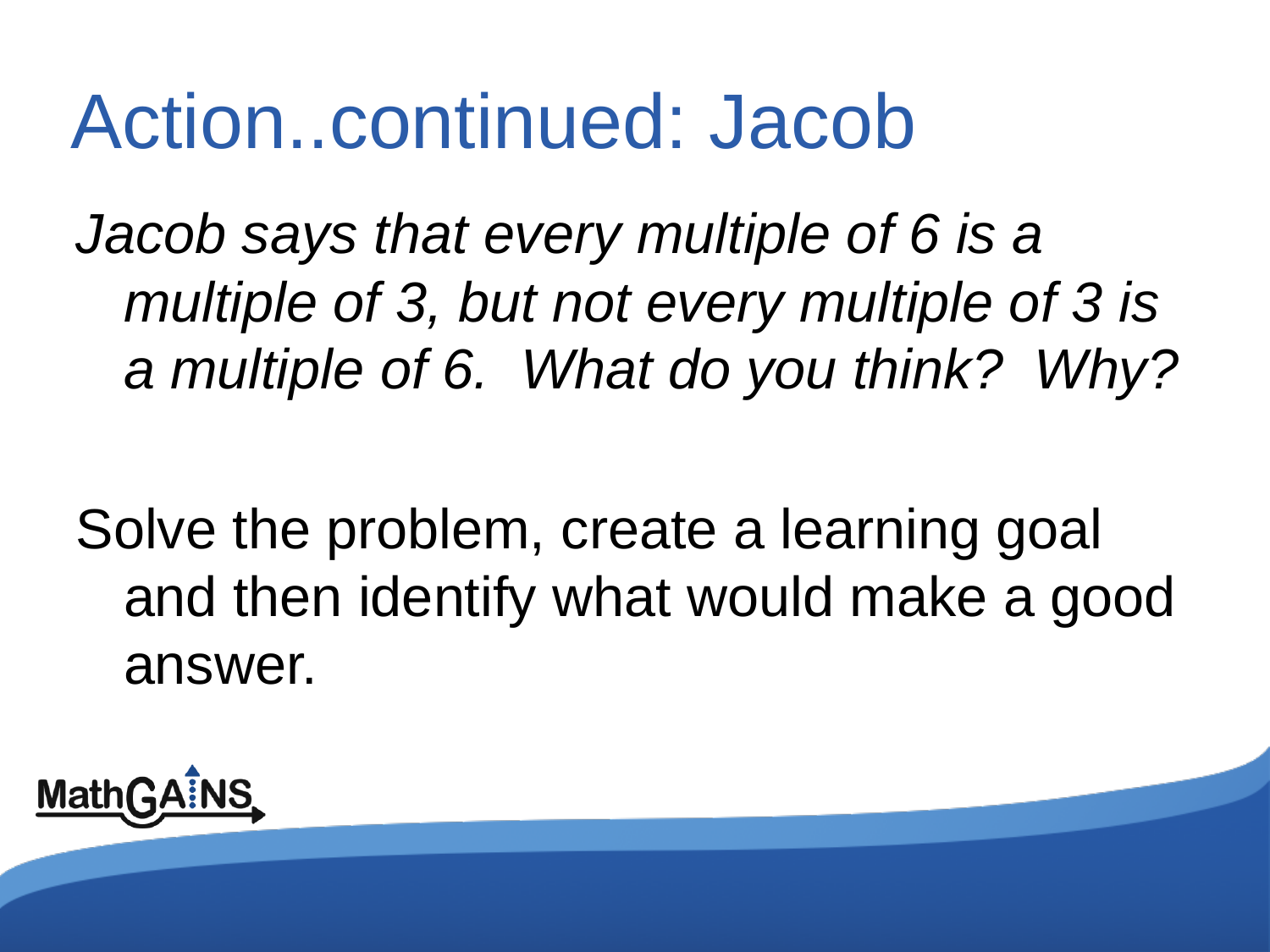

# Action..continued: Jacob
Jacob says that every multiple of 6 is a multiple of 3, but not every multiple of 3 is a multiple of 6.  What do you think?  Why?

Solve the problem, create a learning goal and then identify what would make a good answer.